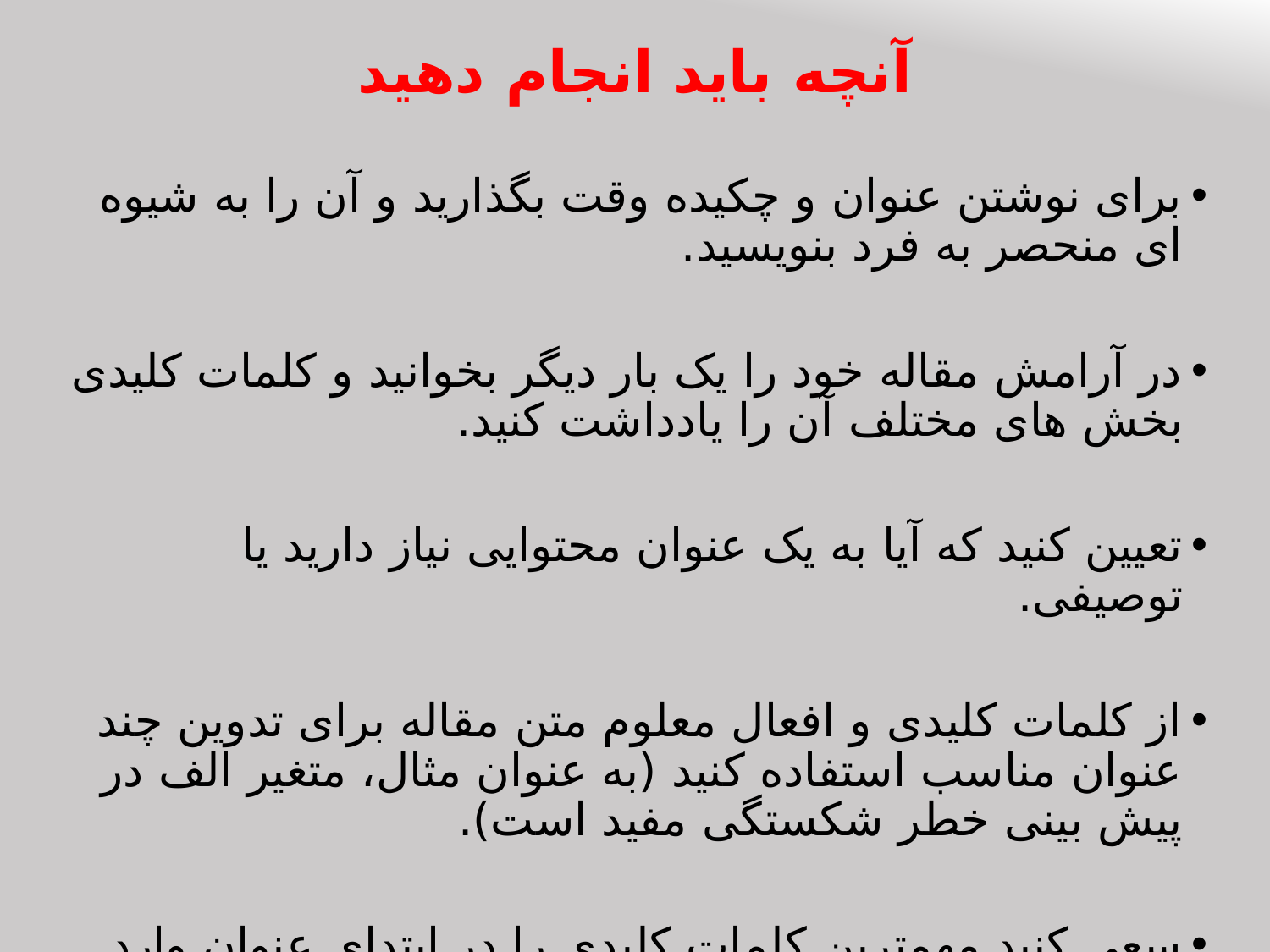

# آنچه باید انجام دهید
برای نوشتن عنوان و چکیده وقت بگذارید و آن را به شیوه ای منحصر به فرد بنویسید.

در آرامش مقاله خود را یک بار دیگر بخوانید و کلمات کلیدی بخش های مختلف آن را یادداشت کنید.

تعیین کنید که آیا به یک عنوان محتوایی نیاز دارید یا توصیفی.

از کلمات کلیدی و افعال معلوم متن مقاله برای تدوین چند عنوان مناسب استفاده کنید (به عنوان مثال، متغیر الف در پیش بینی خطر شکستگی مفید است).

سعی کنید مهمترین کلمات کلیدی را در ابتدای عنوان وارد کنید، چرا که توجه خوانندگان بر روی ابتدای عنوان متمرکز می شود.